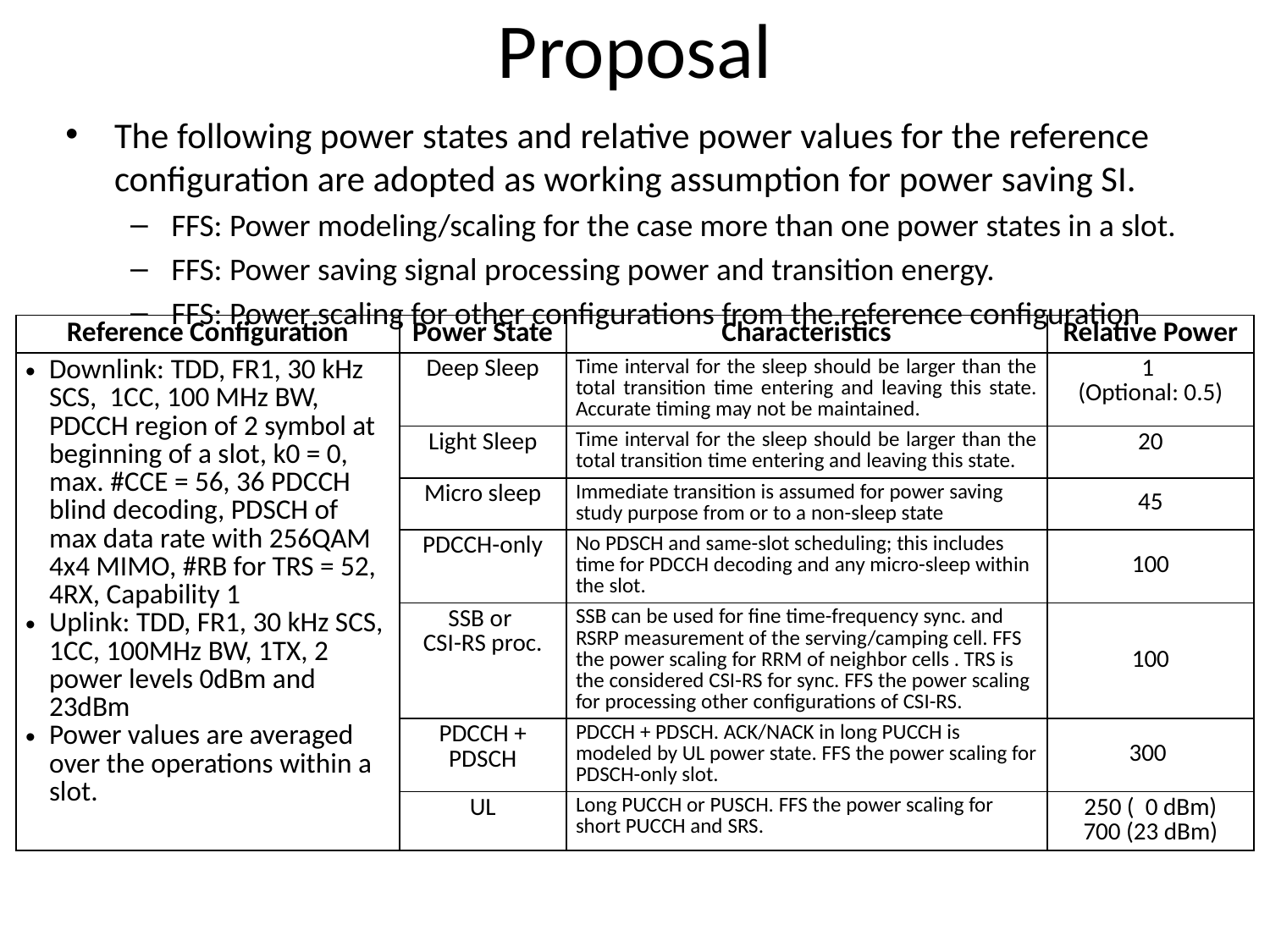

# Proposal
The following power states and relative power values for the reference configuration are adopted as working assumption for power saving SI.
FFS: Power modeling/scaling for the case more than one power states in a slot.
FFS: Power saving signal processing power and transition energy.
FFS: Power scaling for other configurations from the reference configuration
| Reference Configuration | Power State | Characteristics | Relative Power |
| --- | --- | --- | --- |
| Downlink: TDD, FR1, 30 kHz SCS, 1CC, 100 MHz BW, PDCCH region of 2 symbol at beginning of a slot, k0 = 0, max. #CCE = 56, 36 PDCCH blind decoding, PDSCH of max data rate with 256QAM 4x4 MIMO, #RB for TRS = 52, 4RX, Capability 1 Uplink: TDD, FR1, 30 kHz SCS, 1CC, 100MHz BW, 1TX, 2 power levels 0dBm and 23dBm Power values are averaged over the operations within a slot. | Deep Sleep | Time interval for the sleep should be larger than the total transition time entering and leaving this state. Accurate timing may not be maintained. | 1 (Optional: 0.5) |
|  | Light Sleep | Time interval for the sleep should be larger than the total transition time entering and leaving this state. | 20 |
|  | Micro sleep | Immediate transition is assumed for power saving study purpose from or to a non-sleep state | 45 |
|  | PDCCH-only | No PDSCH and same-slot scheduling; this includes time for PDCCH decoding and any micro-sleep within the slot. | 100 |
|  | SSB or CSI-RS proc. | SSB can be used for fine time-frequency sync. and RSRP measurement of the serving/camping cell. FFS the power scaling for RRM of neighbor cells . TRS is the considered CSI-RS for sync. FFS the power scaling for processing other configurations of CSI-RS. | 100 |
|  | PDCCH + PDSCH | PDCCH + PDSCH. ACK/NACK in long PUCCH is modeled by UL power state. FFS the power scaling for PDSCH-only slot. | 300 |
|  | UL | Long PUCCH or PUSCH. FFS the power scaling for short PUCCH and SRS. | 250 ( 0 dBm) 700 (23 dBm) |